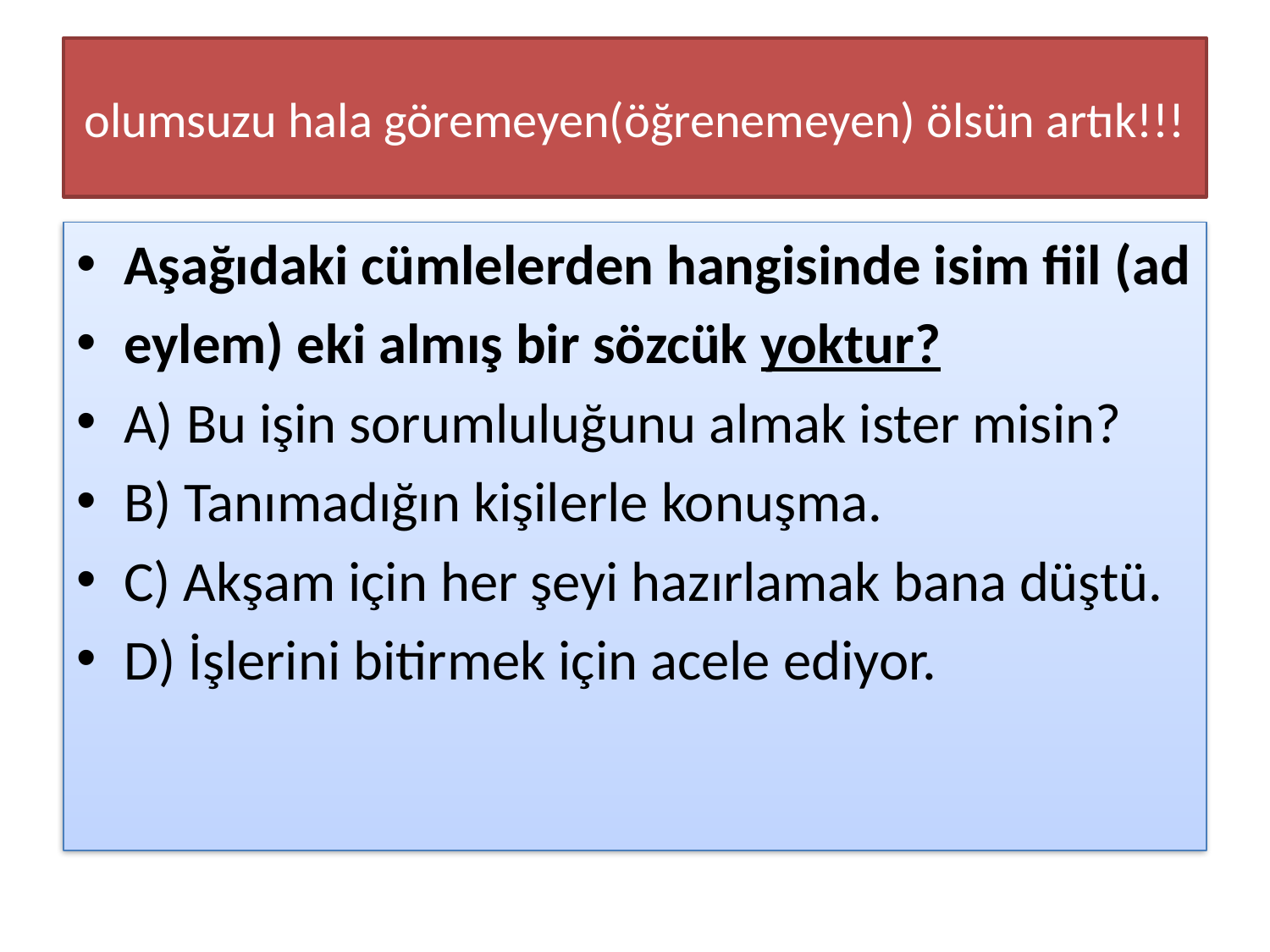

# olumsuzu hala göremeyen(öğrenemeyen) ölsün artık!!!
Aşağıdaki cümlelerden hangisinde isim fiil (ad
eylem) eki almış bir sözcük yoktur?
A) Bu işin sorumluluğunu almak ister misin?
B) Tanımadığın kişilerle konuşma.
C) Akşam için her şeyi hazırlamak bana düştü.
D) İşlerini bitirmek için acele ediyor.